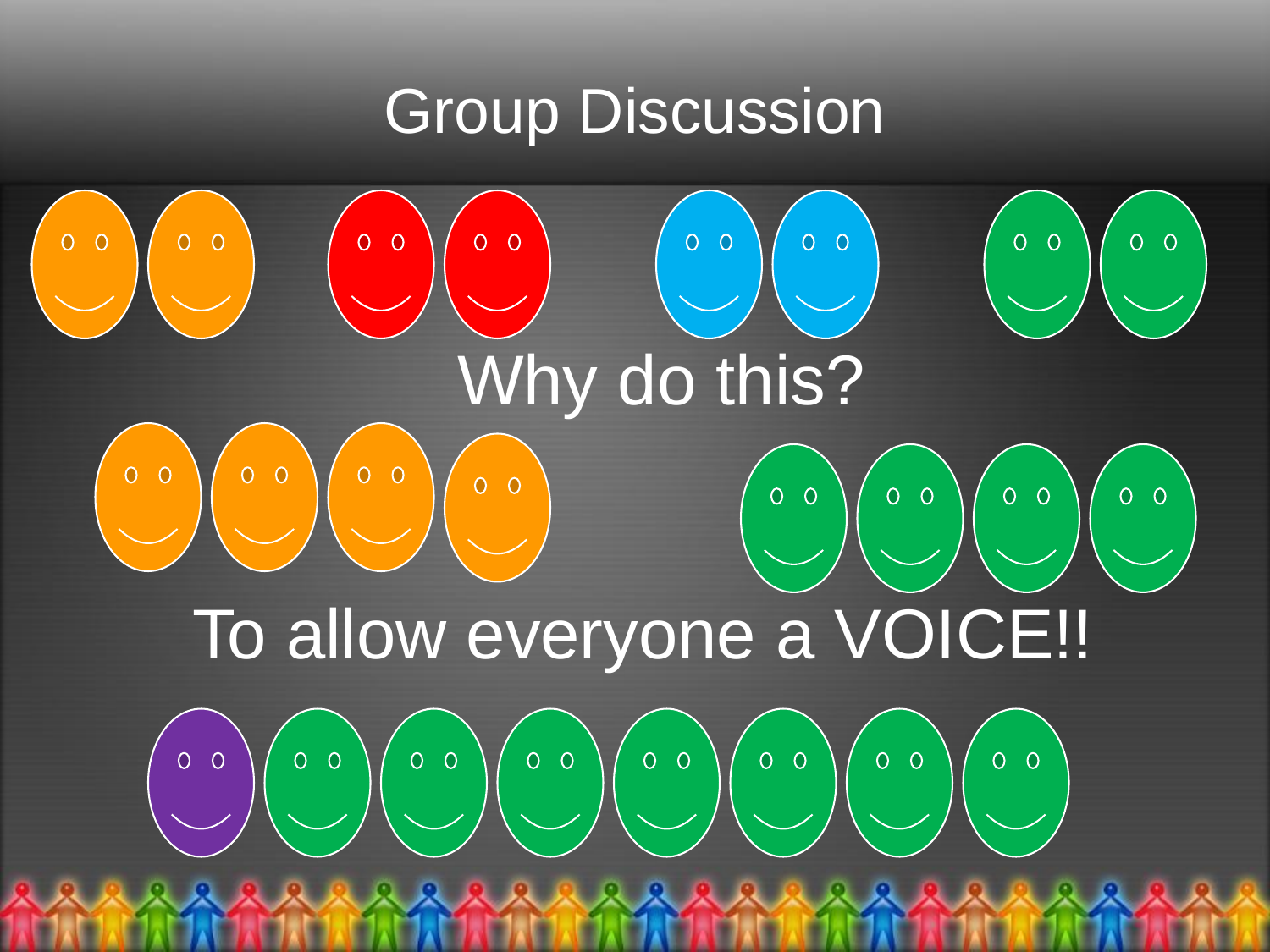

Group Discussion

Why do this?

To allow everyone a VOICE!!